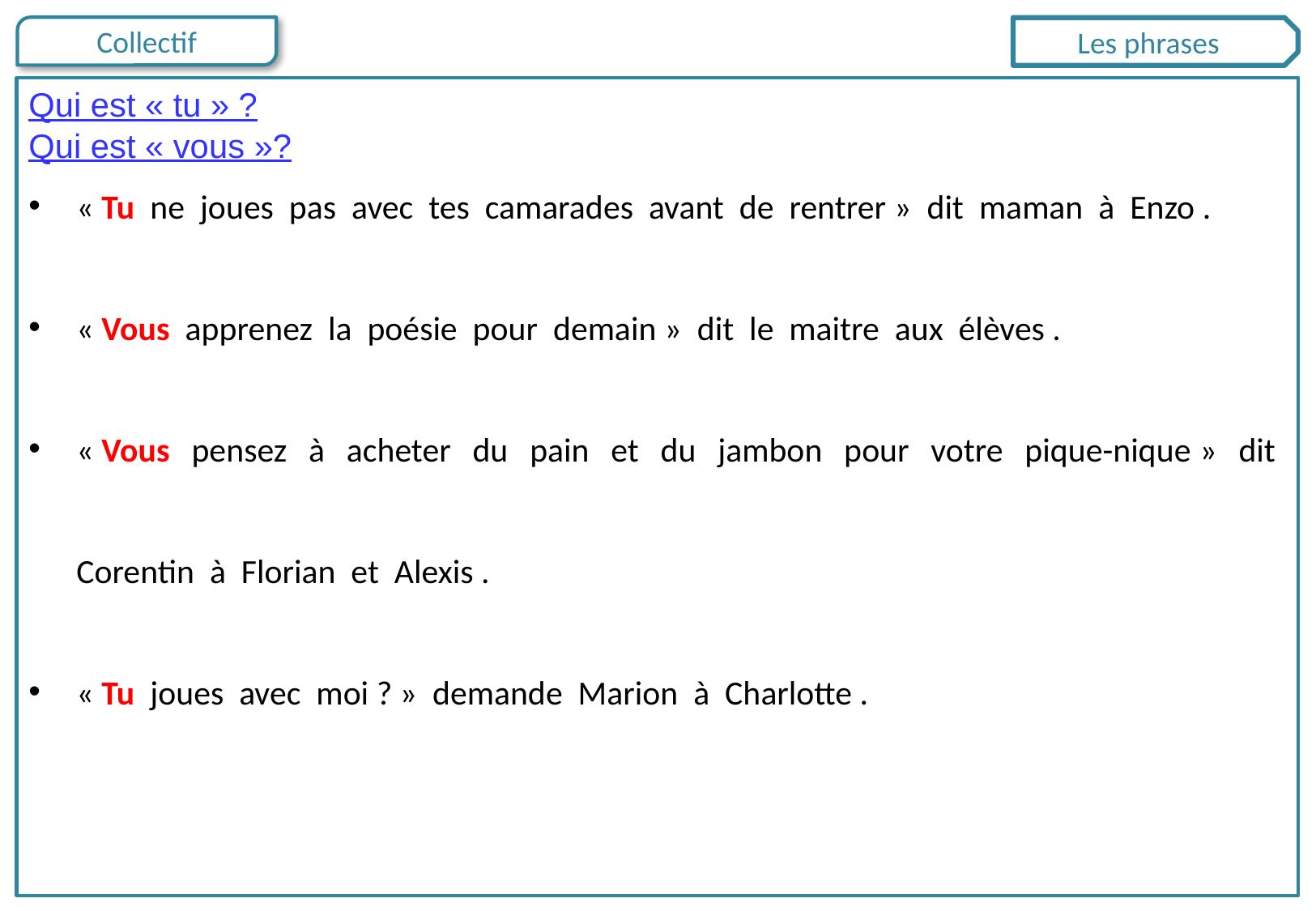

Les phrases
Qui est « tu » ?
Qui est « vous »?
« Tu  ne  joues  pas  avec  tes  camarades  avant  de  rentrer »  dit  maman  à  Enzo .
« Vous  apprenez  la  poésie  pour  demain »  dit  le  maitre  aux  élèves .
« Vous  pensez  à  acheter  du  pain  et  du  jambon  pour  votre  pique-nique »  dit  Corentin  à  Florian  et  Alexis .
« Tu  joues  avec  moi ? »  demande  Marion  à  Charlotte .